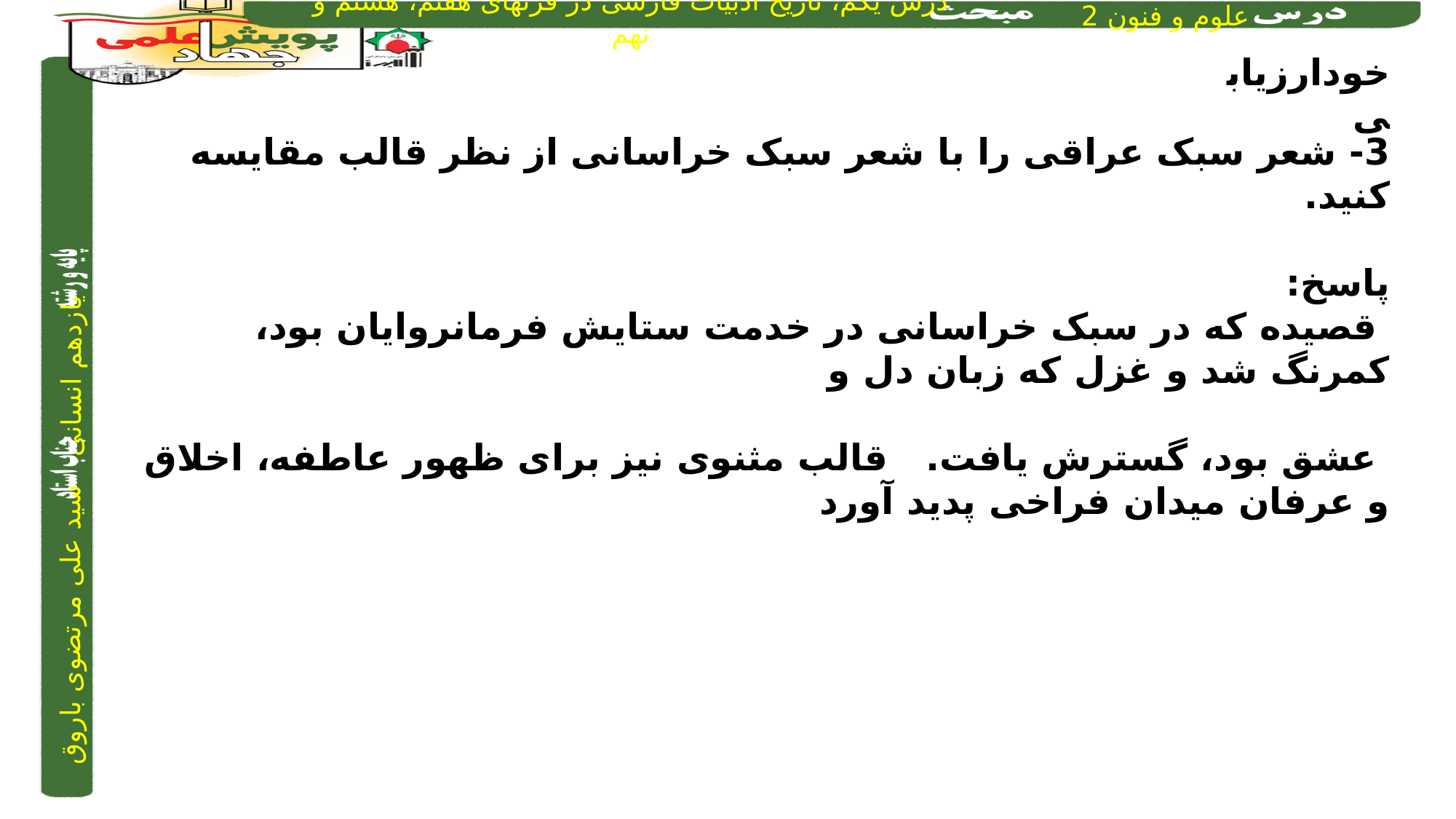

خودارزیابی
3- شعر سبک عراقی را با شعر سبک خراسانی از نظر قالب مقایسه کنید.

پاسخ:
 قصیده که در سبک خراسانی در خدمت ستایش فرمانروایان بود، کمرنگ شد و غزل که زبان دل و

 عشق بود، گسترش یافت.   قالب مثنوی نیز برای ظهور عاطفه، اخلاق و عرفان میدان فراخی پدید آورد